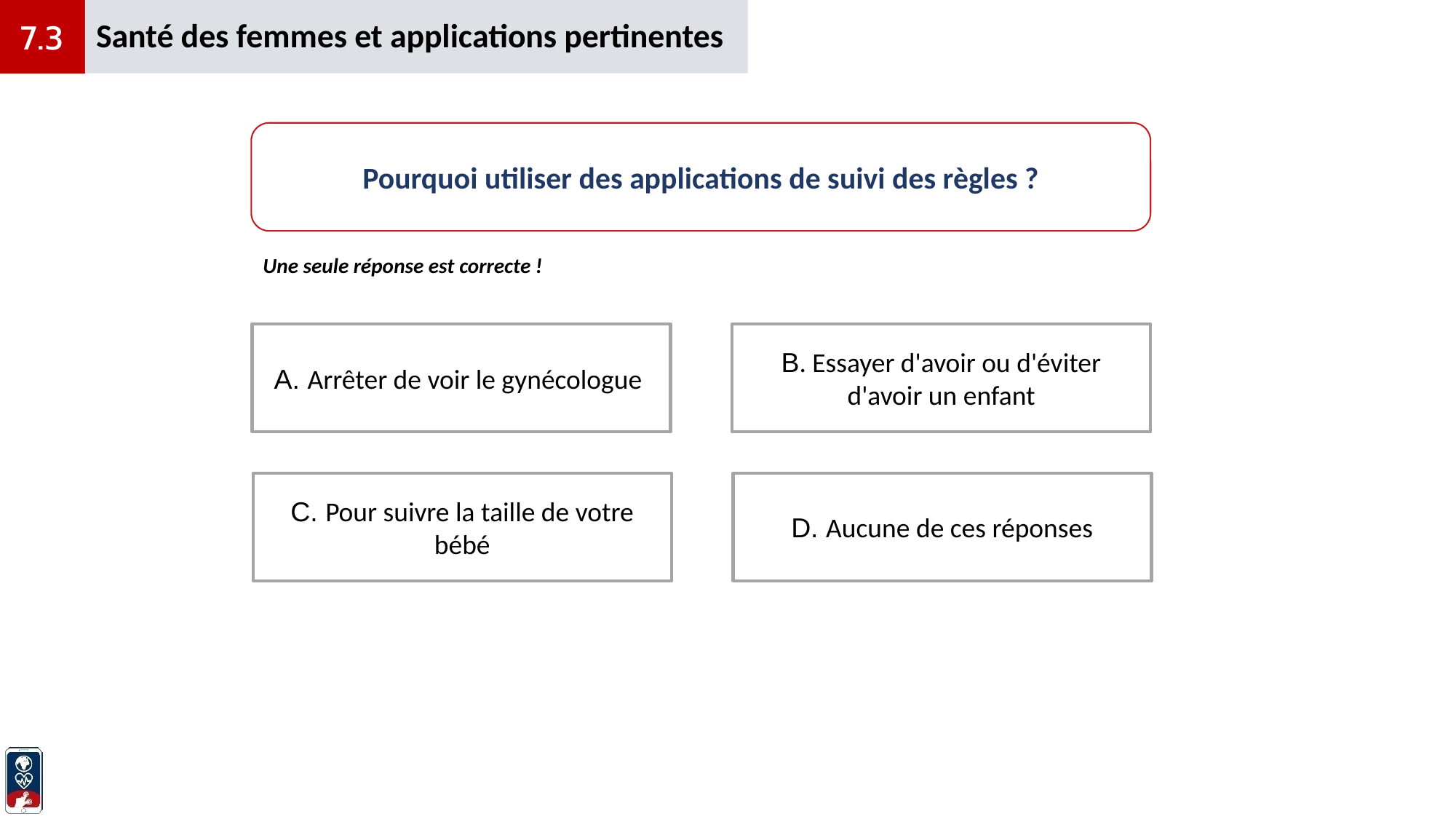

Santé des femmes et applications pertinentes
7.3
Pourquoi utiliser des applications de suivi des règles ?
Une seule réponse est correcte !
A. Arrêter de voir le gynécologue
B. Essayer d'avoir ou d'éviter d'avoir un enfant
C. Pour suivre la taille de votre bébé
D. Aucune de ces réponses